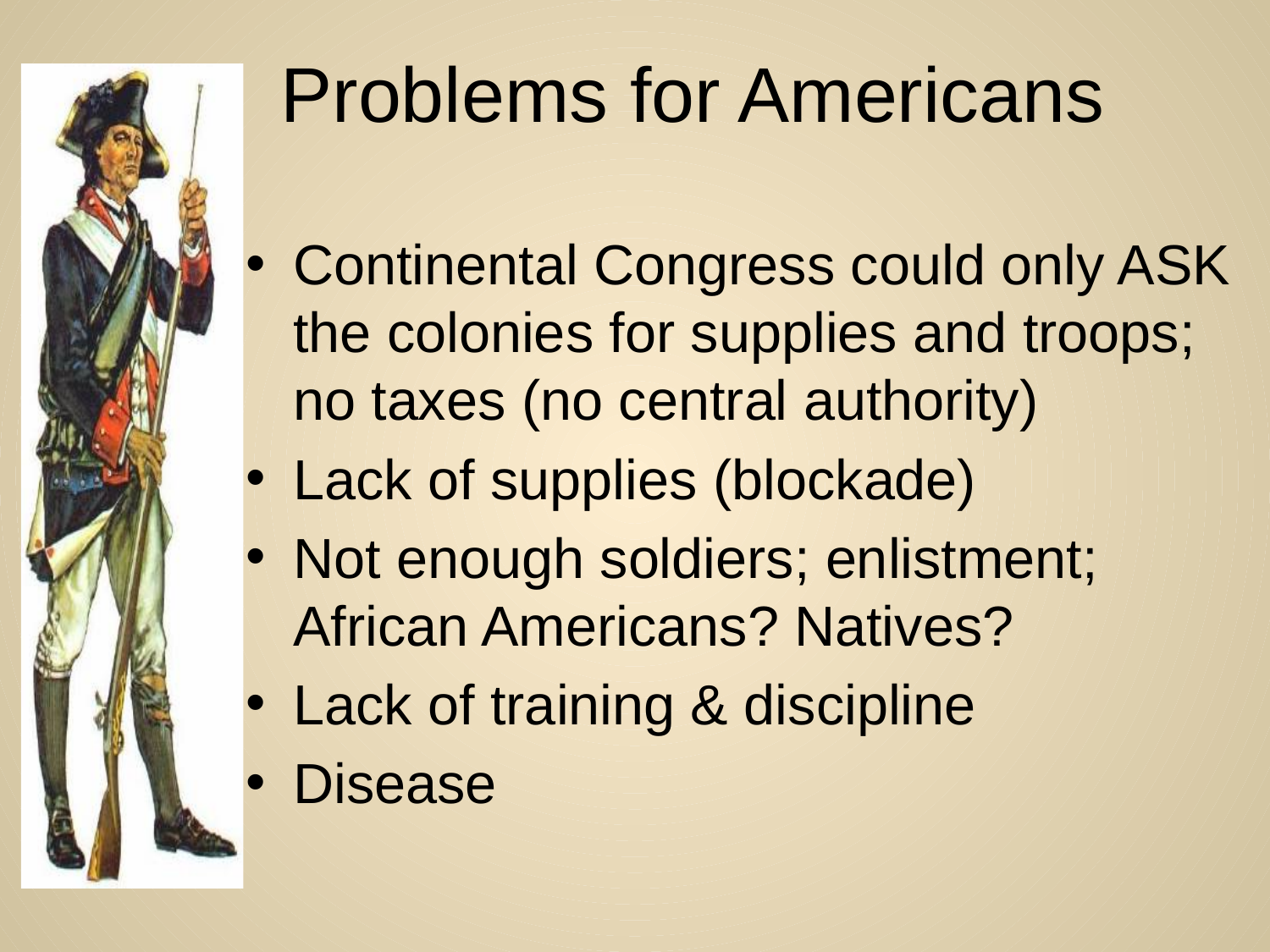

# Problems for Americans
Continental Congress could only ASK the colonies for supplies and troops; no taxes (no central authority)
Lack of supplies (blockade)
Not enough soldiers; enlistment; African Americans? Natives?
Lack of training & discipline
Disease